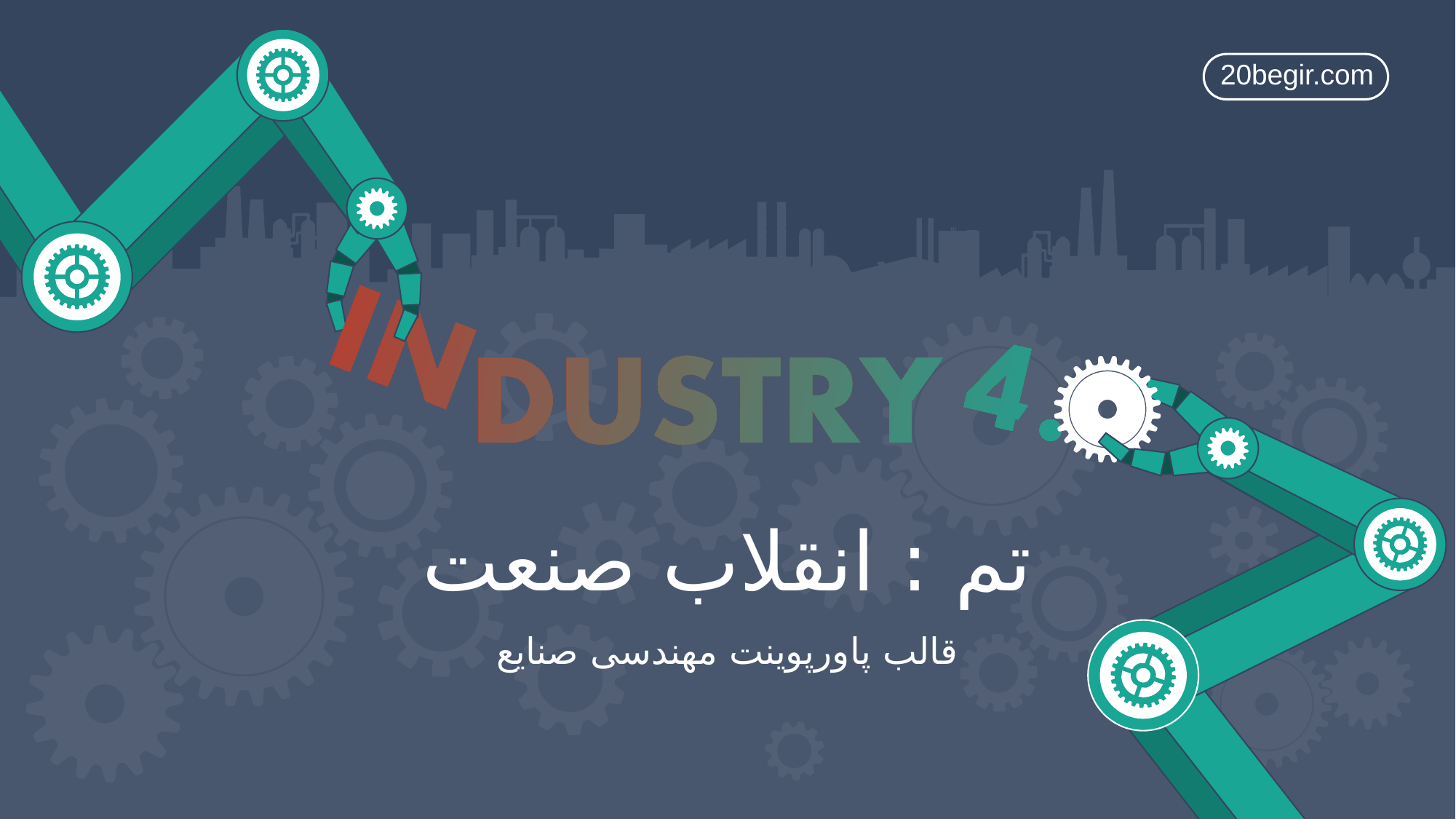

20begir.com

تم : انقلاب صنعت
قالب پاورپوینت مهندسی صنایع